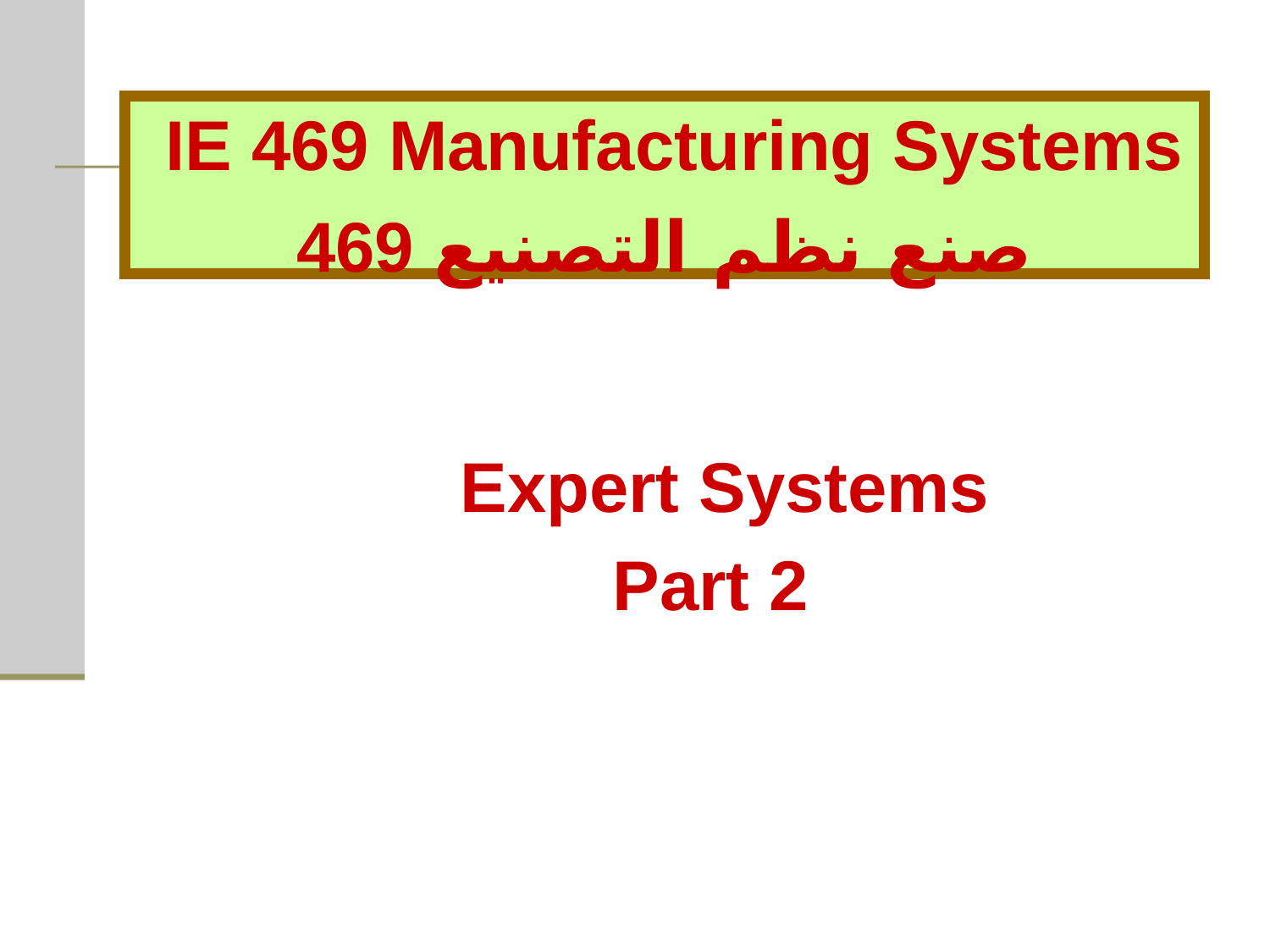

# IE 469 Manufacturing Systems
469 صنع نظم التصنيع
Expert Systems
Part 2